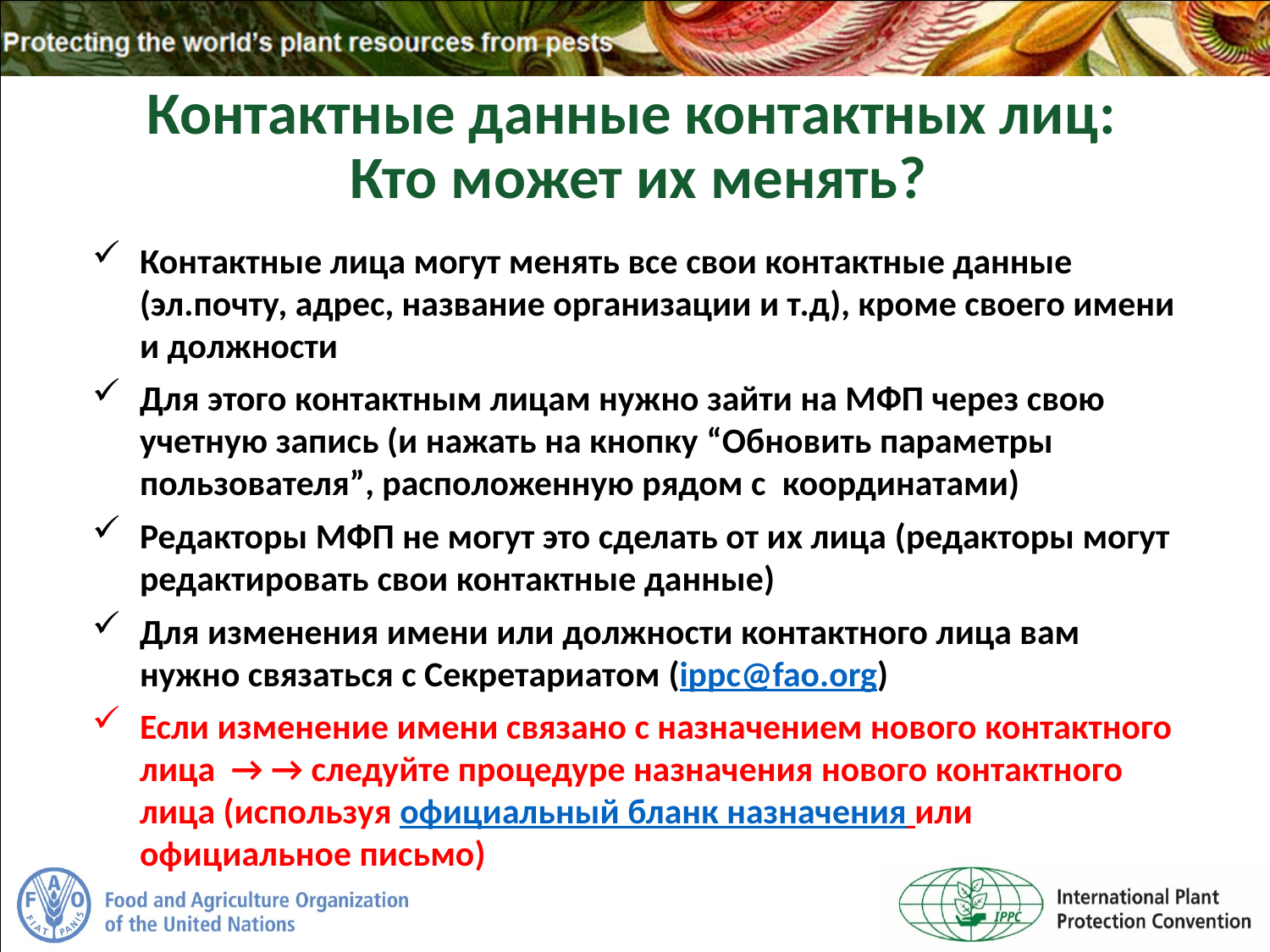

Контактные данные контактных лиц:
Кто может их менять?
Контактные лица могут менять все свои контактные данные (эл.почту, адрес, название организации и т.д), кроме своего имени и должности
Для этого контактным лицам нужно зайти на МФП через свою учетную запись (и нажать на кнопку “Обновить параметры пользователя”, расположенную рядом с  координатами)
Редакторы МФП не могут это сделать от их лица (редакторы могут редактировать свои контактные данные)
Для изменения имени или должности контактного лица вам нужно связаться с Секретариатом (ippc@fao.org)
Если изменение имени связано с назначением нового контактного лица  → → следуйте процедуре назначения нового контактного лица (используя официальный бланк назначения или официальное письмо)